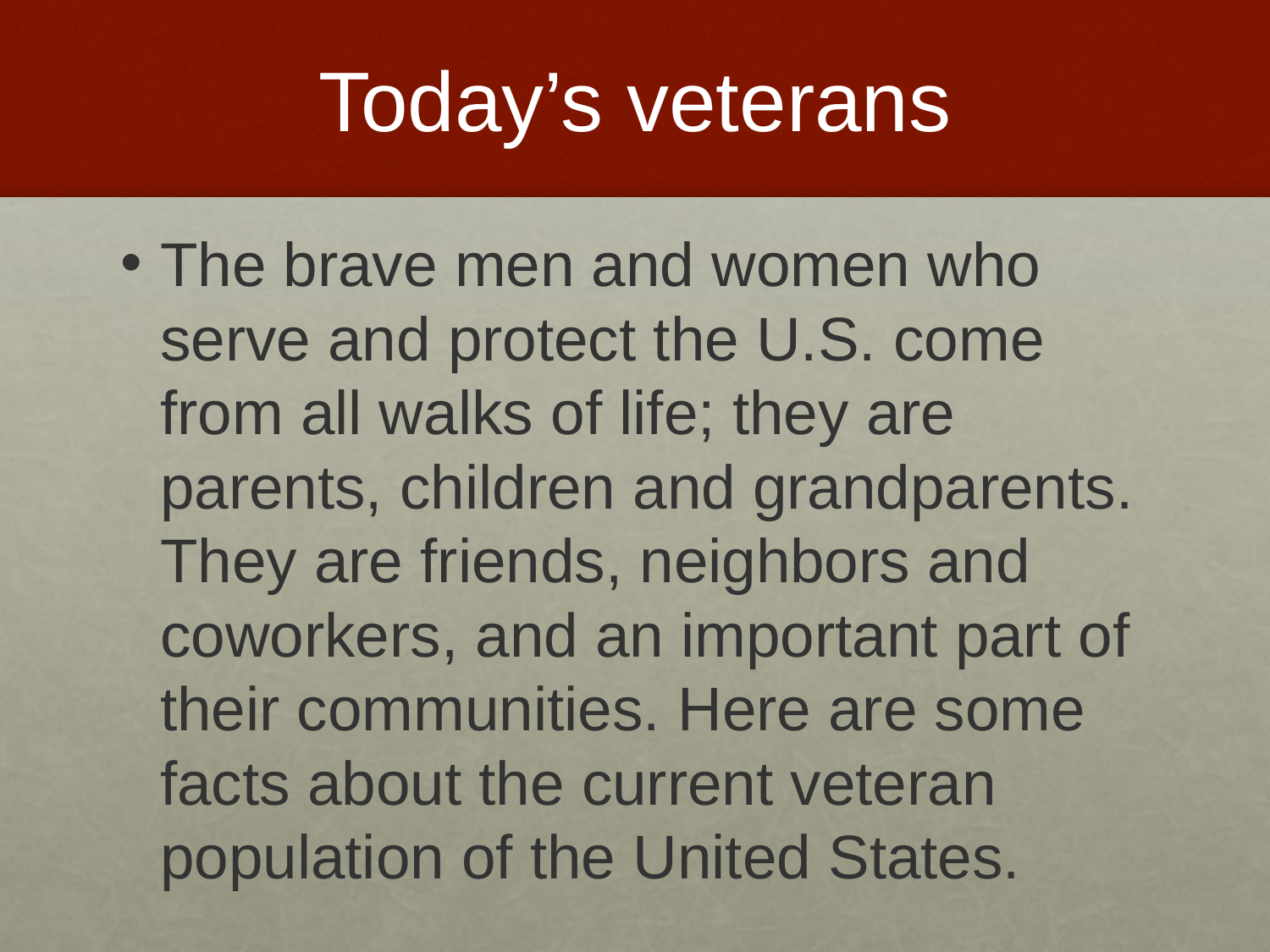

# Today’s veterans
The brave men and women who serve and protect the U.S. come from all walks of life; they are parents, children and grandparents. They are friends, neighbors and coworkers, and an important part of their communities. Here are some facts about the current veteran population of the United States.